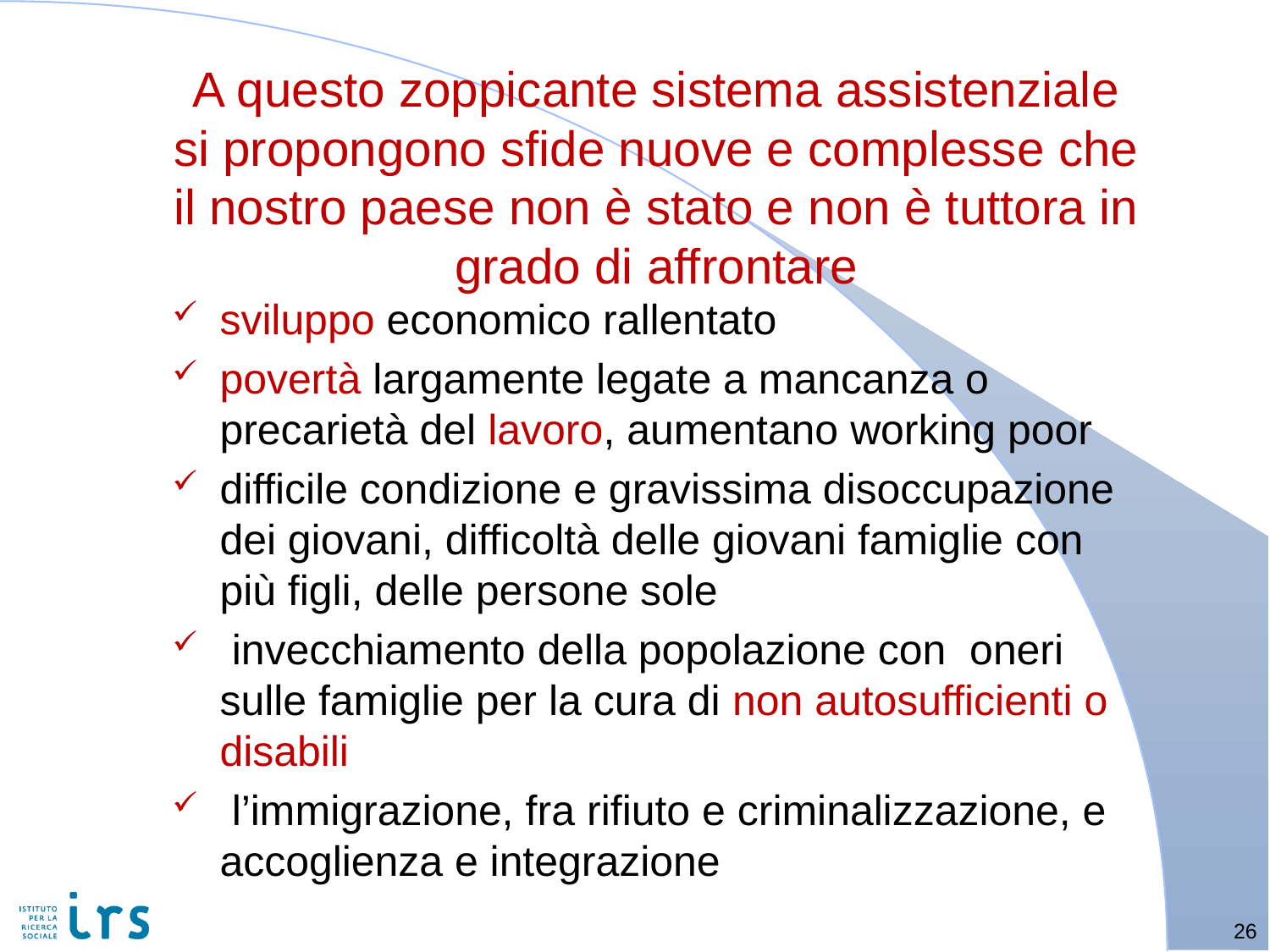

26
# A questo zoppicante sistema assistenziale si propongono sfide nuove e complesse che il nostro paese non è stato e non è tuttora in grado di affrontare
sviluppo economico rallentato
povertà largamente legate a mancanza o precarietà del lavoro, aumentano working poor
difficile condizione e gravissima disoccupazione dei giovani, difficoltà delle giovani famiglie con più figli, delle persone sole
 invecchiamento della popolazione con  oneri sulle famiglie per la cura di non autosufficienti o disabili
 l’immigrazione, fra rifiuto e criminalizzazione, e accoglienza e integrazione